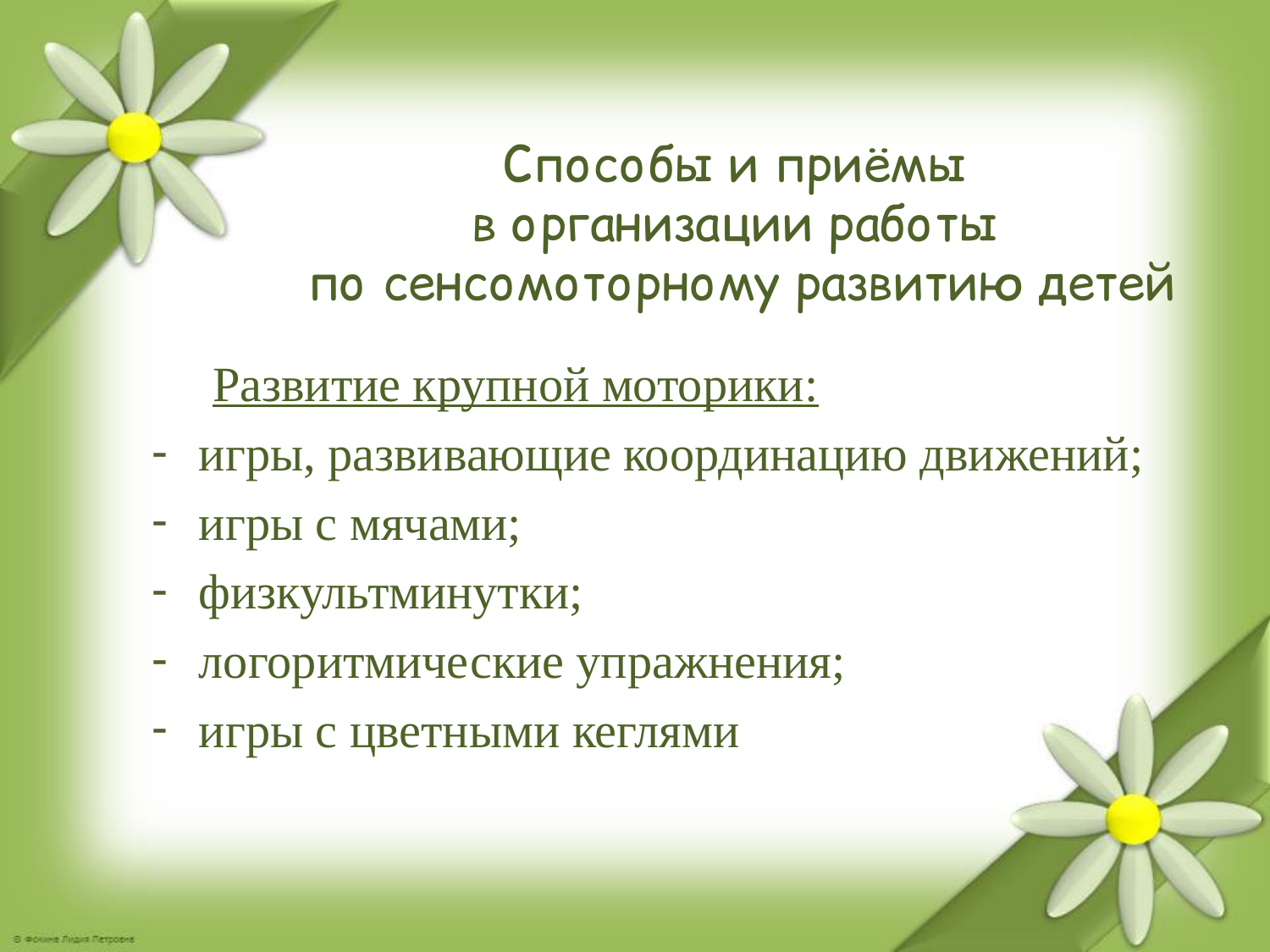

# Способы и приёмы в организации работы по сенсомоторному развитию детей
     Развитие крупной моторики:
игры, развивающие координацию движений;
игры с мячами;
физкультминутки;
логоритмические упражнения;
игры с цветными кеглями